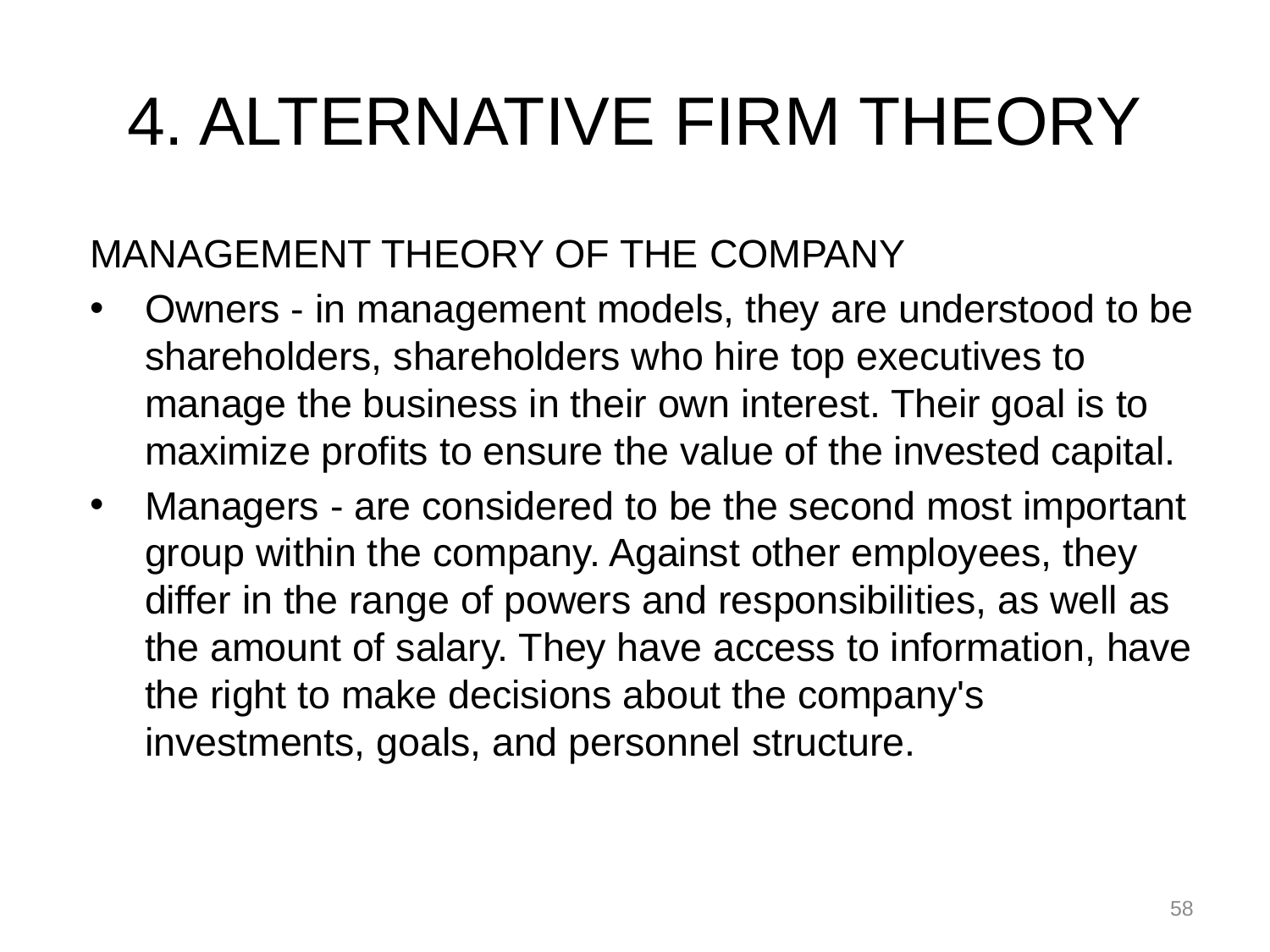

# 4. ALTERNATIVE FIRM THEORY
MANAGEMENT THEORY OF THE COMPANY
Owners - in management models, they are understood to be shareholders, shareholders who hire top executives to manage the business in their own interest. Their goal is to maximize profits to ensure the value of the invested capital.
Managers - are considered to be the second most important group within the company. Against other employees, they differ in the range of powers and responsibilities, as well as the amount of salary. They have access to information, have the right to make decisions about the company's investments, goals, and personnel structure.
58